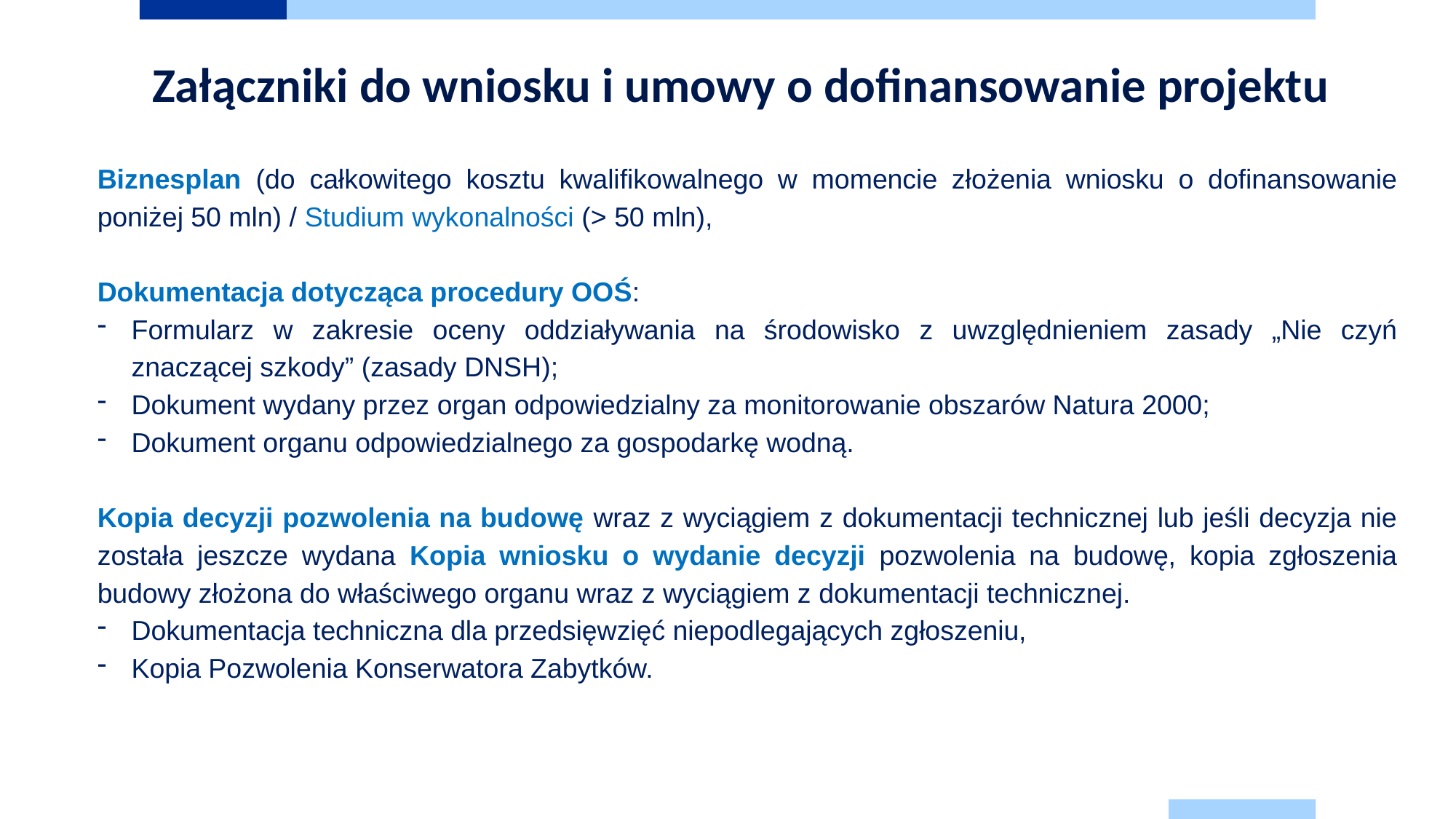

Załączniki do wniosku i umowy o dofinansowanie projektu
Biznesplan (do całkowitego kosztu kwalifikowalnego w momencie złożenia wniosku o dofinansowanie poniżej 50 mln) / Studium wykonalności (> 50 mln),

Dokumentacja dotycząca procedury OOŚ:
Formularz w zakresie oceny oddziaływania na środowisko z uwzględnieniem zasady „Nie czyń znaczącej szkody” (zasady DNSH);
Dokument wydany przez organ odpowiedzialny za monitorowanie obszarów Natura 2000;
Dokument organu odpowiedzialnego za gospodarkę wodną.

Kopia decyzji pozwolenia na budowę wraz z wyciągiem z dokumentacji technicznej lub jeśli decyzja nie została jeszcze wydana Kopia wniosku o wydanie decyzji pozwolenia na budowę, kopia zgłoszenia budowy złożona do właściwego organu wraz z wyciągiem z dokumentacji technicznej.
Dokumentacja techniczna dla przedsięwzięć niepodlegających zgłoszeniu,
Kopia Pozwolenia Konserwatora Zabytków.